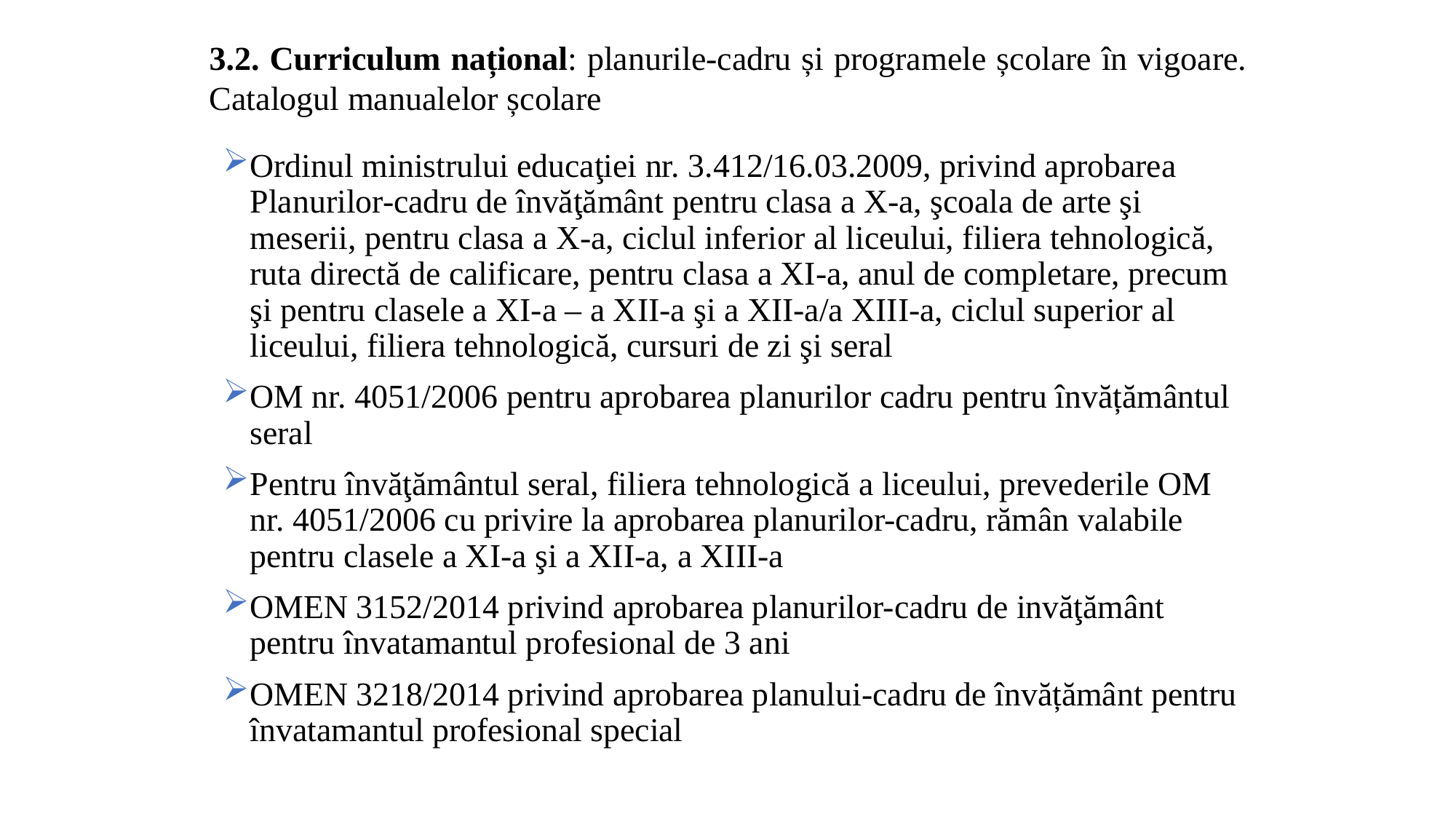

# 3.2. Curriculum național: planurile-cadru și programele școlare în vigoare. Catalogul manualelor școlare
Ordinul ministrului educaţiei nr. 3.412/16.03.2009, privind aprobarea Planurilor-cadru de învăţământ pentru clasa a X-a, şcoala de arte şi meserii, pentru clasa a X-a, ciclul inferior al liceului, filiera tehnologică, ruta directă de calificare, pentru clasa a XI-a, anul de completare, precum şi pentru clasele a XI-a – a XII-a şi a XII-a/a XIII-a, ciclul superior al liceului, filiera tehnologică, cursuri de zi şi seral
OM nr. 4051/2006 pentru aprobarea planurilor cadru pentru învățământul seral
Pentru învăţământul seral, filiera tehnologică a liceului, prevederile OM nr. 4051/2006 cu privire la aprobarea planurilor-cadru, rămân valabile  pentru clasele a XI-a şi a XII-a, a XIII-a
OMEN 3152/2014 privind aprobarea planurilor-cadru de invăţământ pentru învatamantul profesional de 3 ani
OMEN 3218/2014 privind aprobarea planului-cadru de învățământ pentru învatamantul profesional special